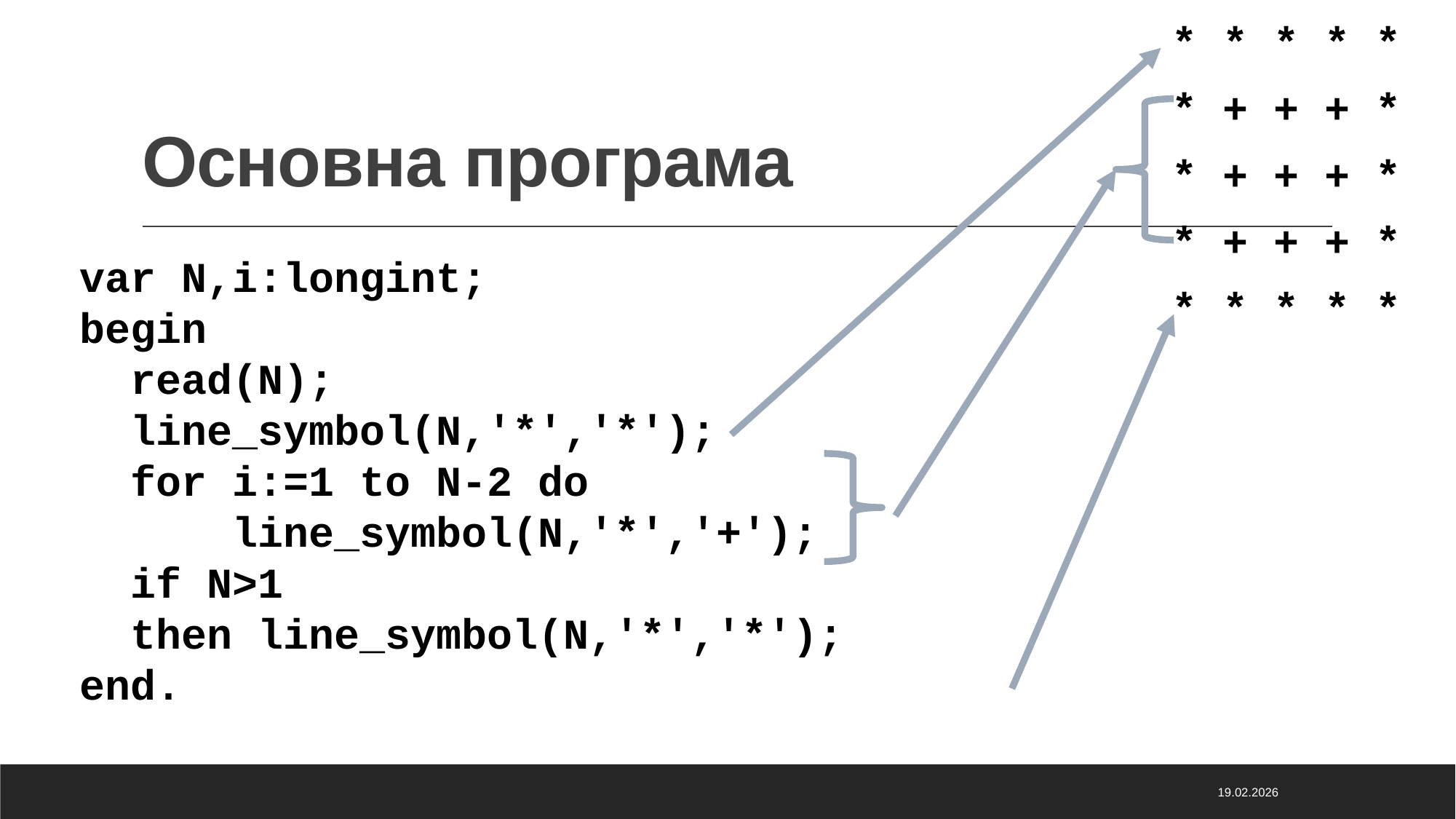

* * * * *
* + + + *
* + + + *
* + + + *
* * * * *
# Основна програма

var N,i:longint;
begin
  read(N);
  line_symbol(N,'*','*');
  for i:=1 to N-2 do
      line_symbol(N,'*','+');
  if N>1
  then line_symbol(N,'*','*');
end.

19.02.2026